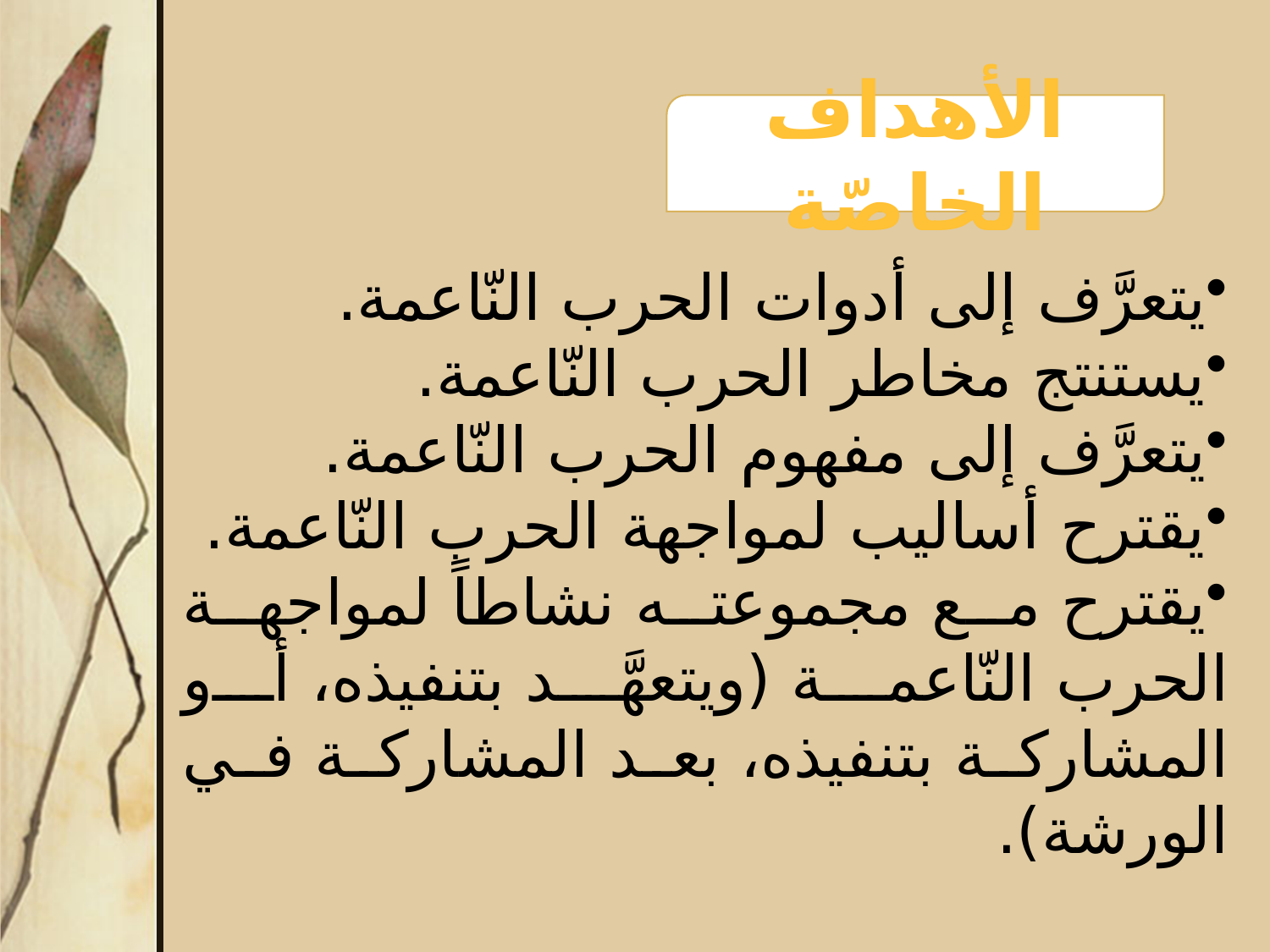

الأهداف الخاصّة
يتعرَّف إلى أدوات الحرب النّاعمة.
يستنتج مخاطر الحرب النّاعمة.
يتعرَّف إلى مفهوم الحرب النّاعمة.
يقترح أساليب لمواجهة الحرب النّاعمة.
يقترح مع مجموعته نشاطاً لمواجهة الحرب النّاعمة (ويتعهَّد بتنفيذه، أو المشاركة بتنفيذه، بعد المشاركة في الورشة).